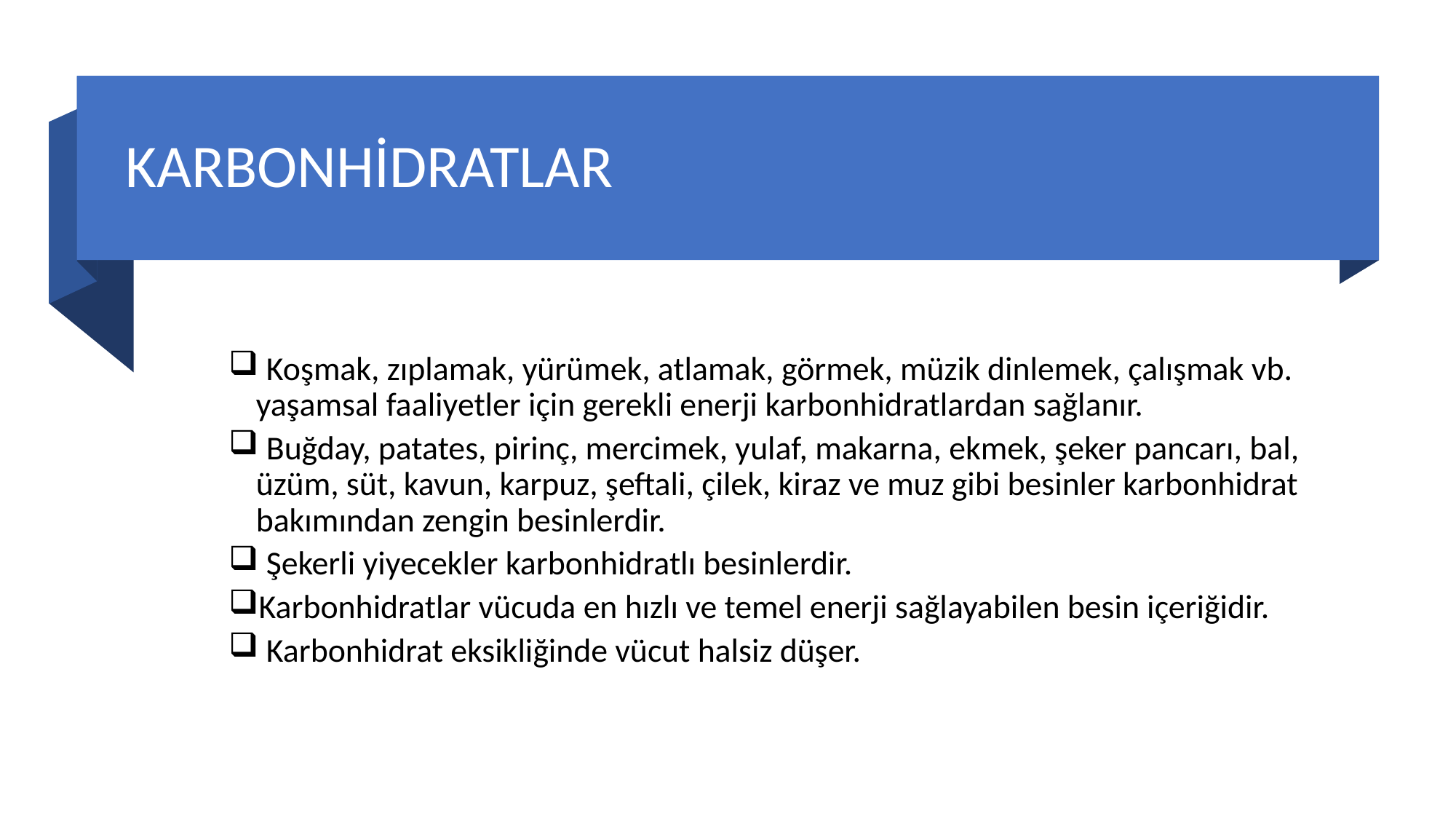

# KARBONHİDRATLAR

 Koşmak, zıplamak, yürümek, atlamak, görmek, müzik dinlemek, çalışmak vb. yaşamsal faaliyetler için gerekli enerji karbonhidratlardan sağlanır.
 Buğday, patates, pirinç, mercimek, yulaf, makarna, ekmek, şeker pancarı, bal, üzüm, süt, kavun, karpuz, şeftali, çilek, kiraz ve muz gibi besinler karbonhidrat bakımından zengin besinlerdir.
 Şekerli yiyecekler karbonhidratlı besinlerdir.
Karbonhidratlar vücuda en hızlı ve temel enerji sağlayabilen besin içeriğidir.
 Karbonhidrat eksikliğinde vücut halsiz düşer.